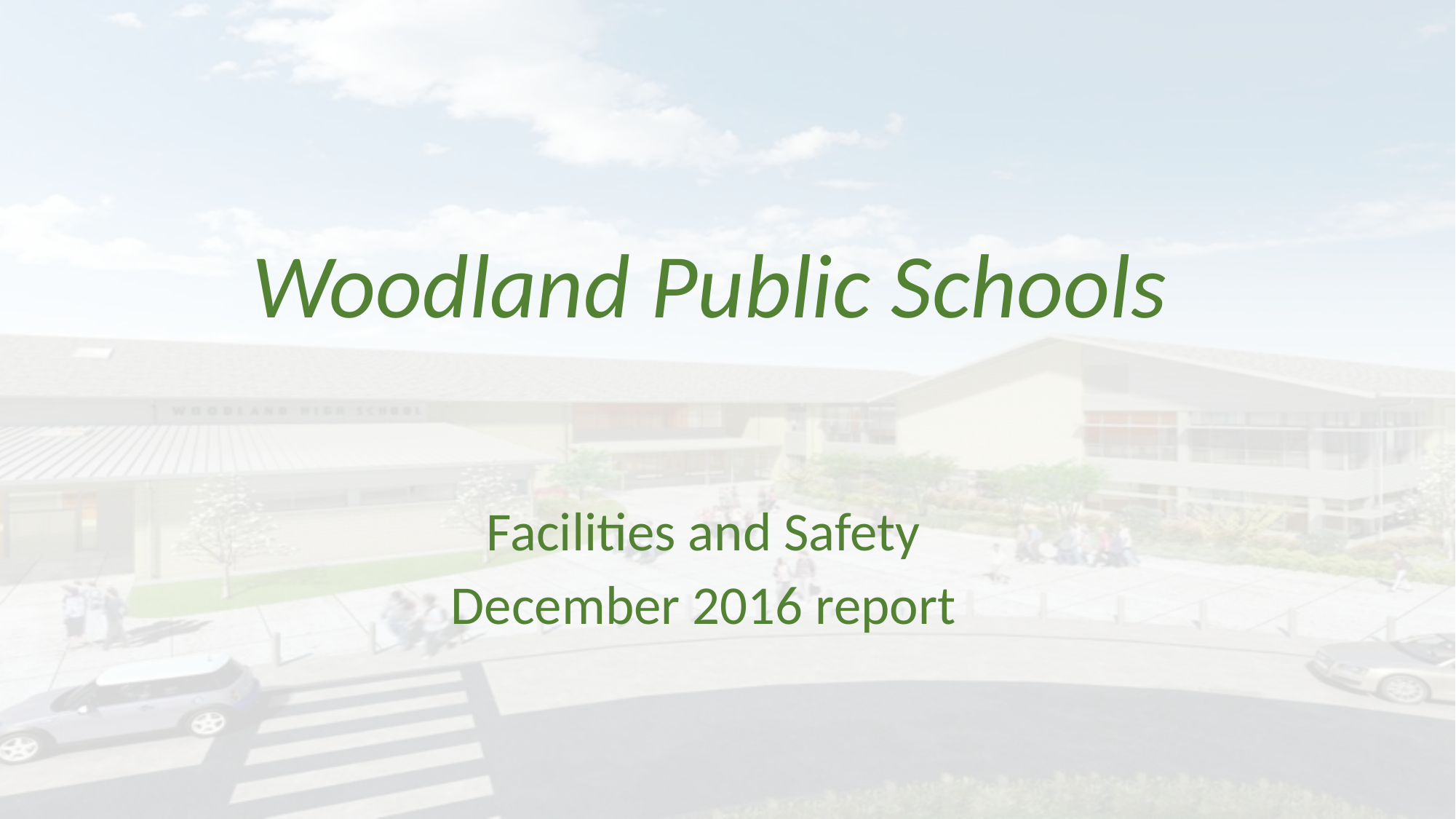

# Woodland Public Schools
Facilities and Safety
December 2016 report